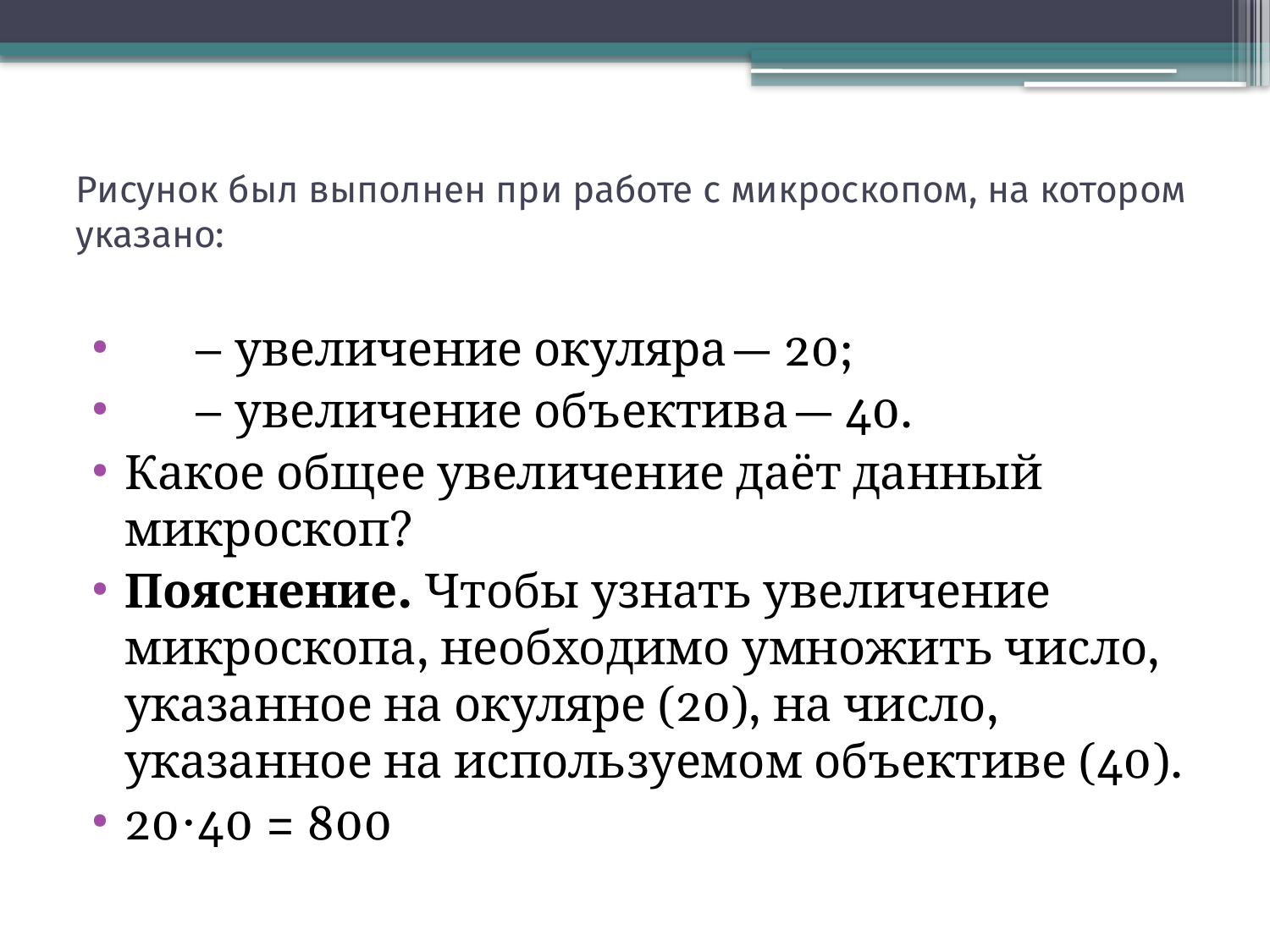

# Рисунок был выполнен при работе с микроскопом, на котором указано:
      – увеличение окуляра  — 20;
      – увеличение объектива  — 40.
Какое общее увеличение даёт данный микроскоп?
Пояснение. Чтобы узнать увеличение микроскопа, необходимо умножить число, указанное на окуляре (20), на число, указанное на используемом объективе (40).
20 · 40 = 800